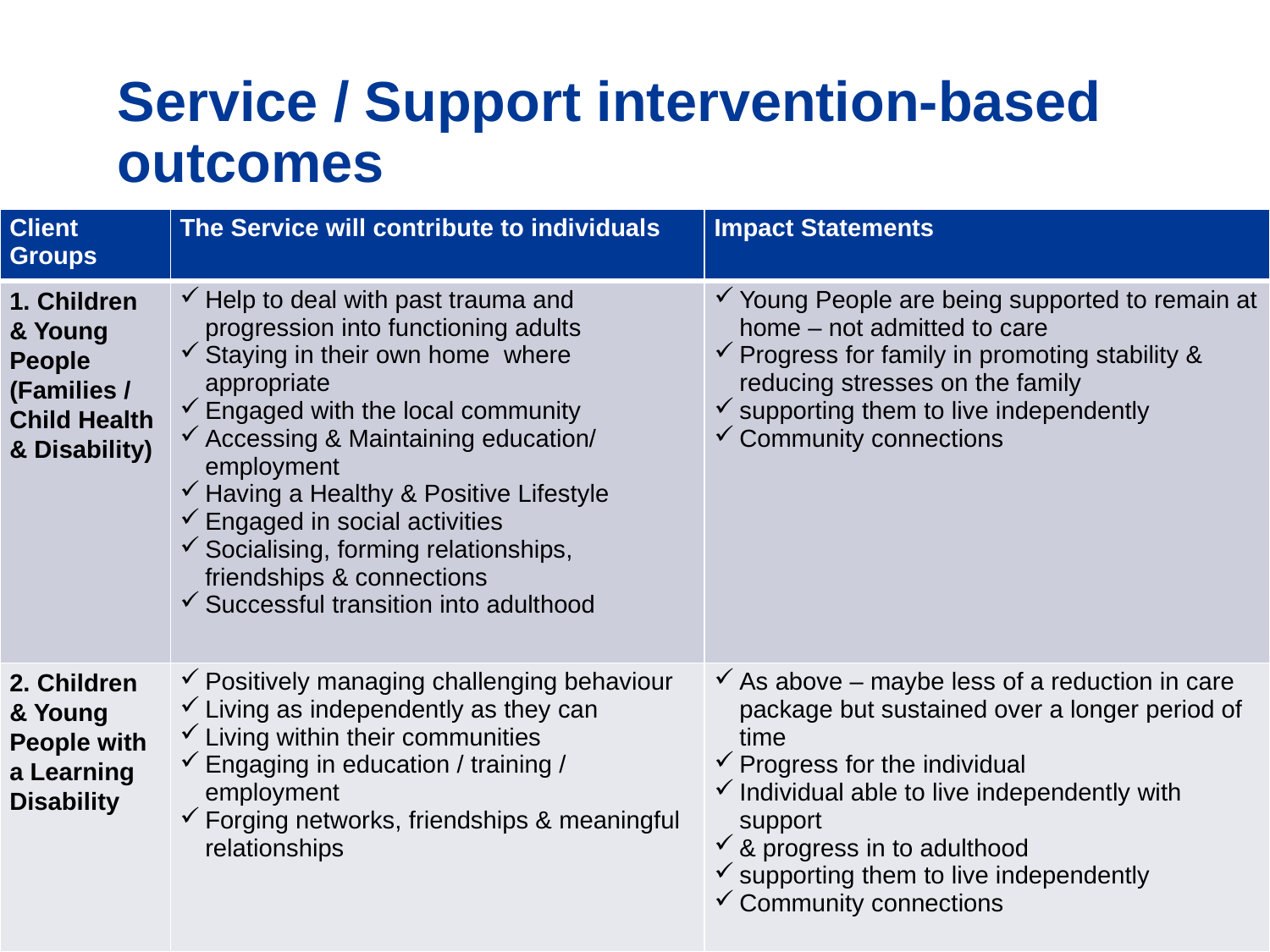

# Service / Support intervention-based outcomes
| Client Groups | The Service will contribute to individuals | Impact Statements |
| --- | --- | --- |
| 1. Children & Young People (Families / Child Health & Disability) | Help to deal with past trauma and progression into functioning adults Staying in their own home where appropriate Engaged with the local community Accessing & Maintaining education/ employment Having a Healthy & Positive Lifestyle Engaged in social activities Socialising, forming relationships, friendships & connections Successful transition into adulthood | Young People are being supported to remain at home – not admitted to care Progress for family in promoting stability & reducing stresses on the family supporting them to live independently Community connections |
| 2. Children & Young People with a Learning Disability | Positively managing challenging behaviour Living as independently as they can Living within their communities Engaging in education / training / employment Forging networks, friendships & meaningful relationships | As above – maybe less of a reduction in care package but sustained over a longer period of time Progress for the individual Individual able to live independently with support & progress in to adulthood supporting them to live independently Community connections |